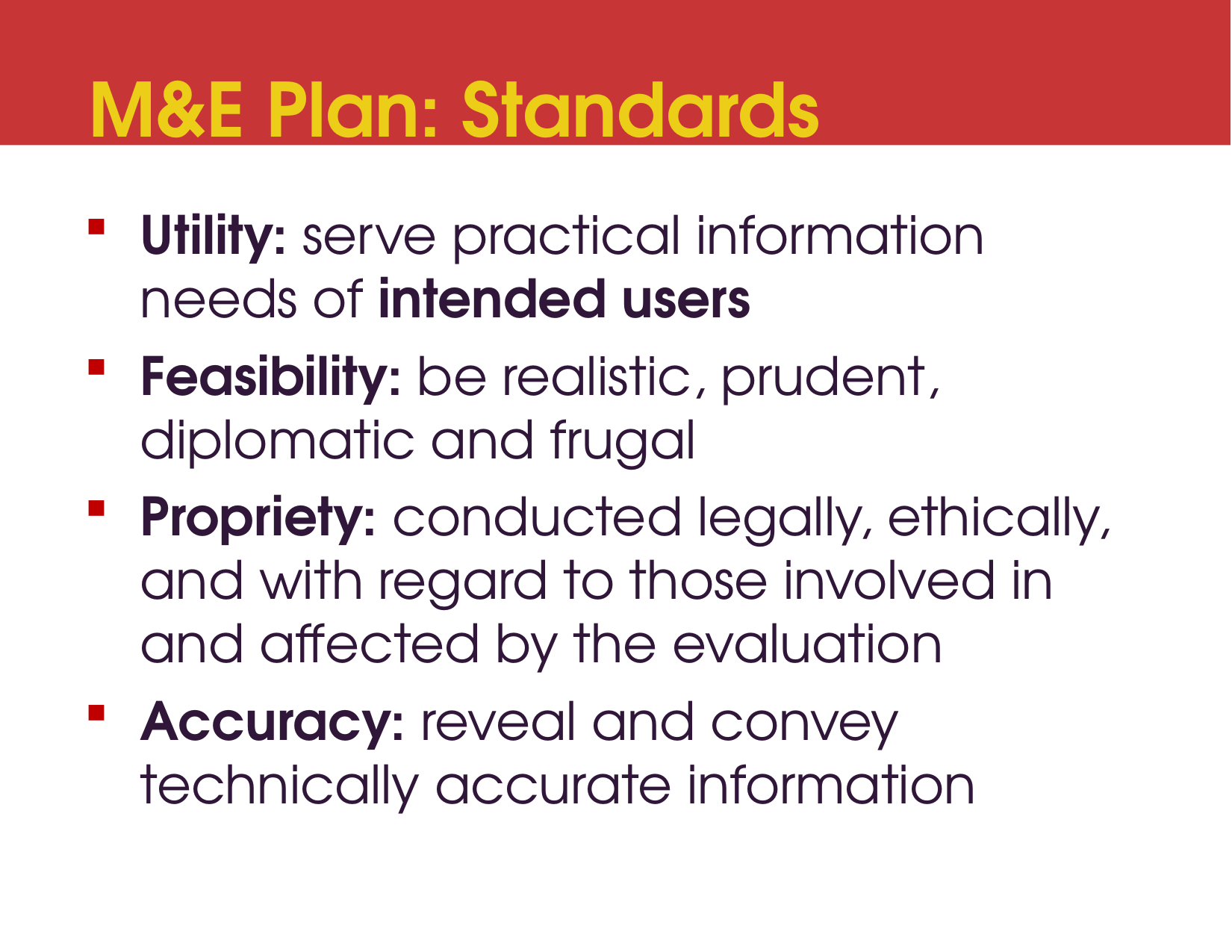

# M&E Plan: Standards
Utility: serve practical information needs of intended users
Feasibility: be realistic, prudent, diplomatic and frugal
Propriety: conducted legally, ethically, and with regard to those involved in and affected by the evaluation
Accuracy: reveal and convey technically accurate information